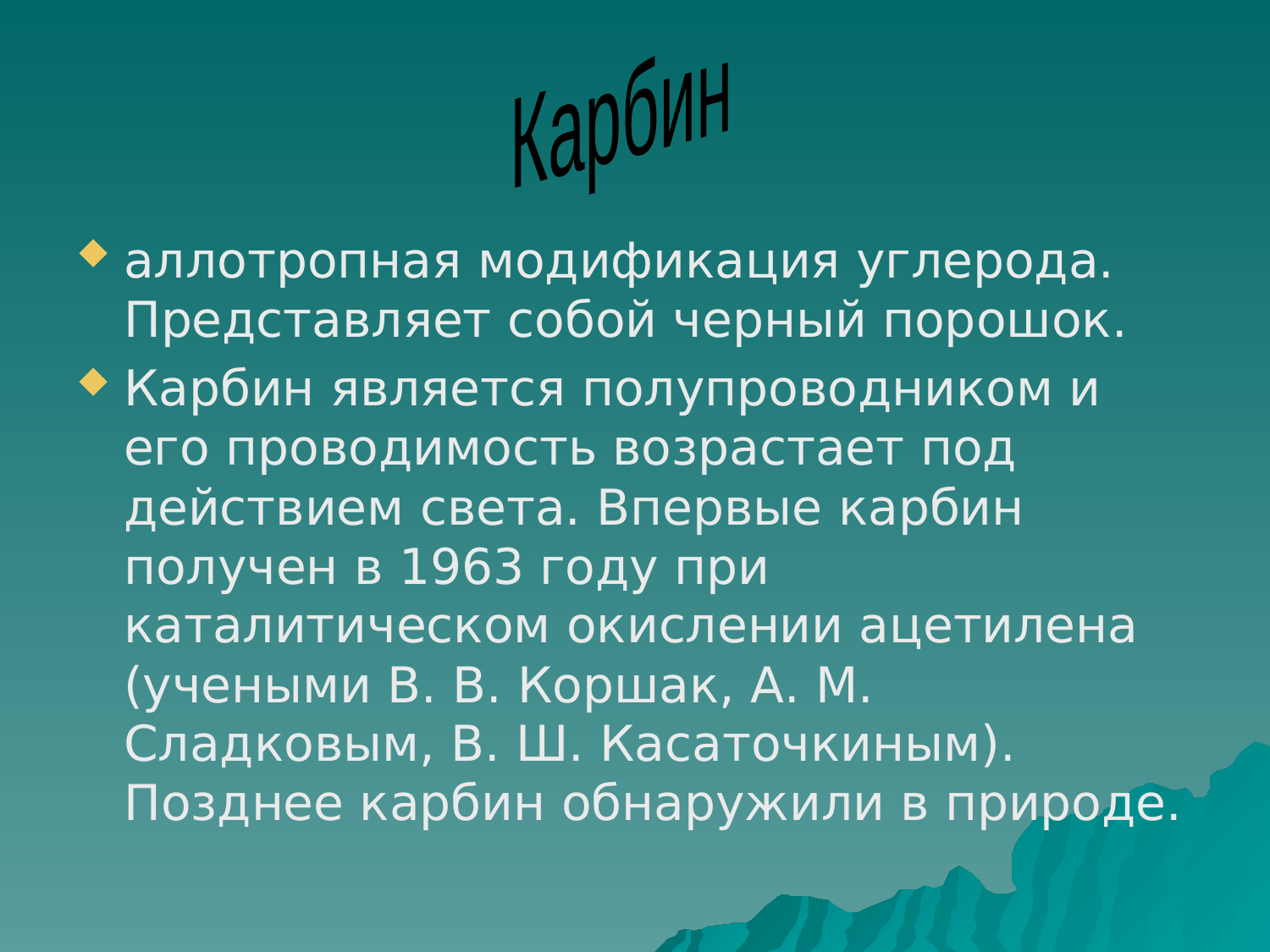

Карбин
аллотропная модификация углерода. Представляет собой черный порошок.
Карбин является полупроводником и его проводимость возрастает под действием света. Впервые карбин получен в 1963 году при каталитическом окислении ацетилена (учеными В. В. Коршак, А. М. Сладковым, В. Ш. Касаточкиным). Позднее карбин обнаружили в природе.